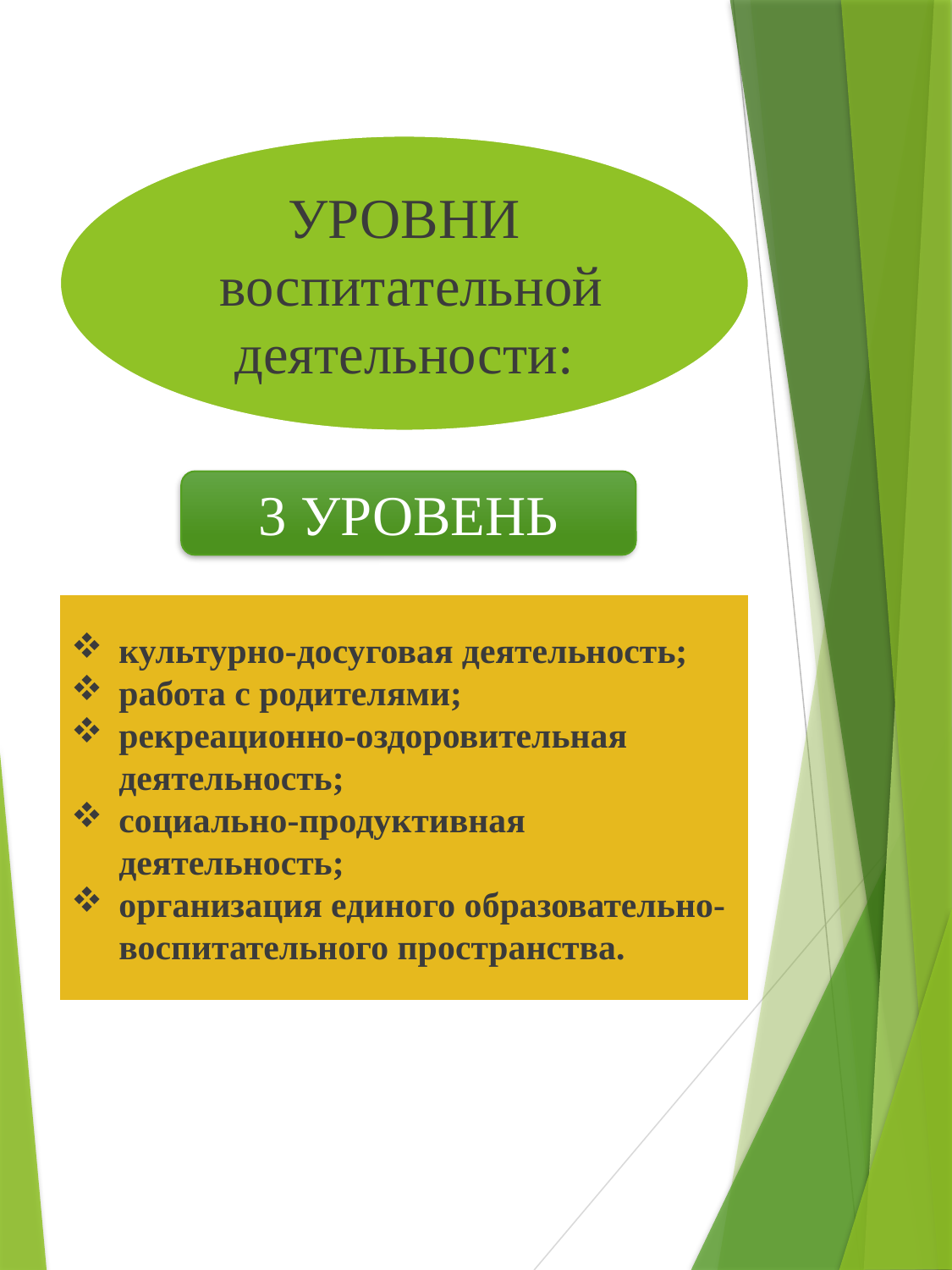

#
УРОВНИ
 воспитательной деятельности:
3 УРОВЕНЬ
культурно-досуговая деятельность;
работа с родителями;
рекреационно-оздоровительная деятельность;
социально-продуктивная деятельность;
организация единого образовательно-воспитательного пространства.